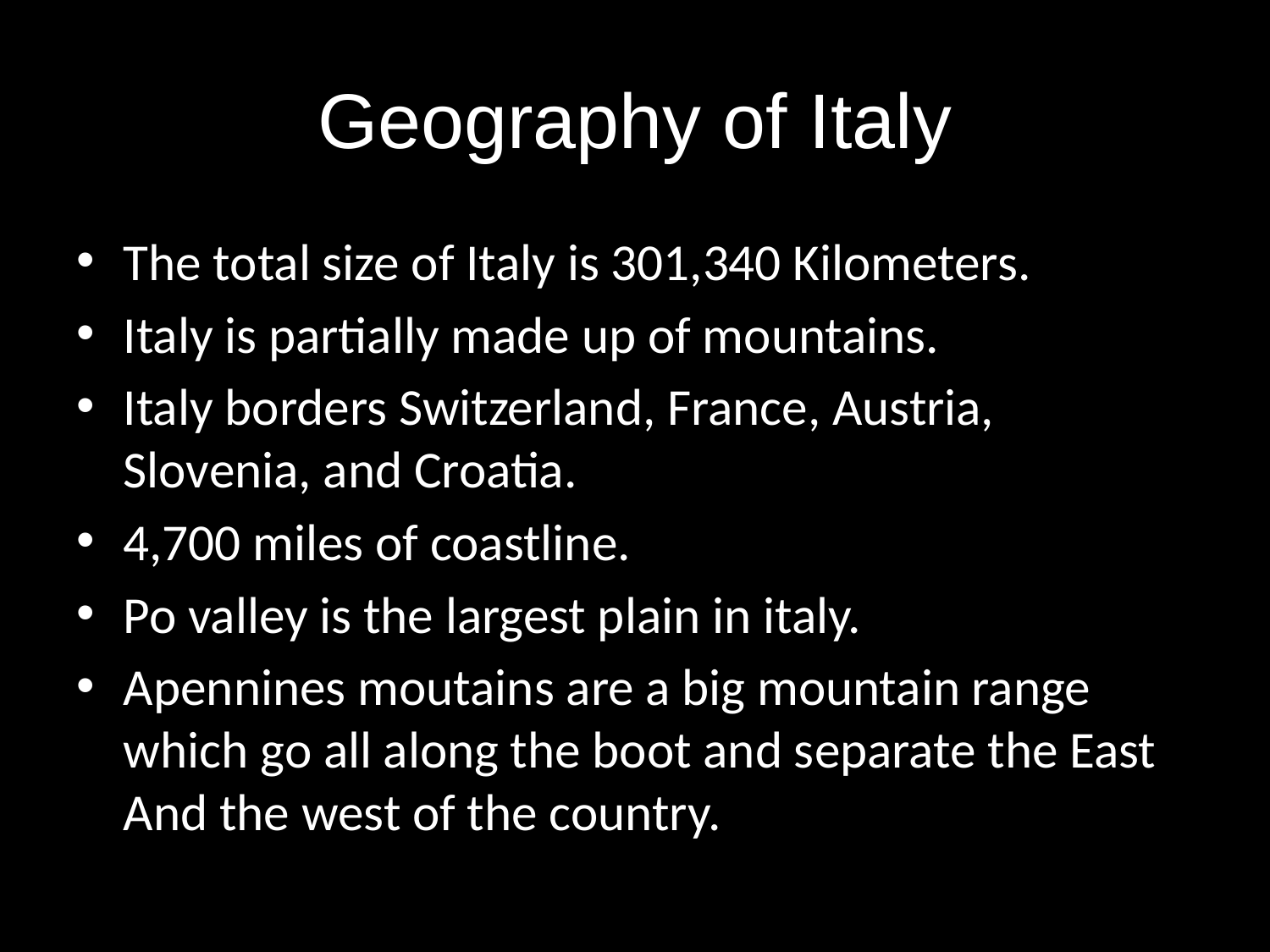

# Geography of Italy
The total size of Italy is 301,340 Kilometers.
Italy is partially made up of mountains.
Italy borders Switzerland, France, Austria, Slovenia, and Croatia.
4,700 miles of coastline.
Po valley is the largest plain in italy.
Apennines moutains are a big mountain range which go all along the boot and separate the East And the west of the country.